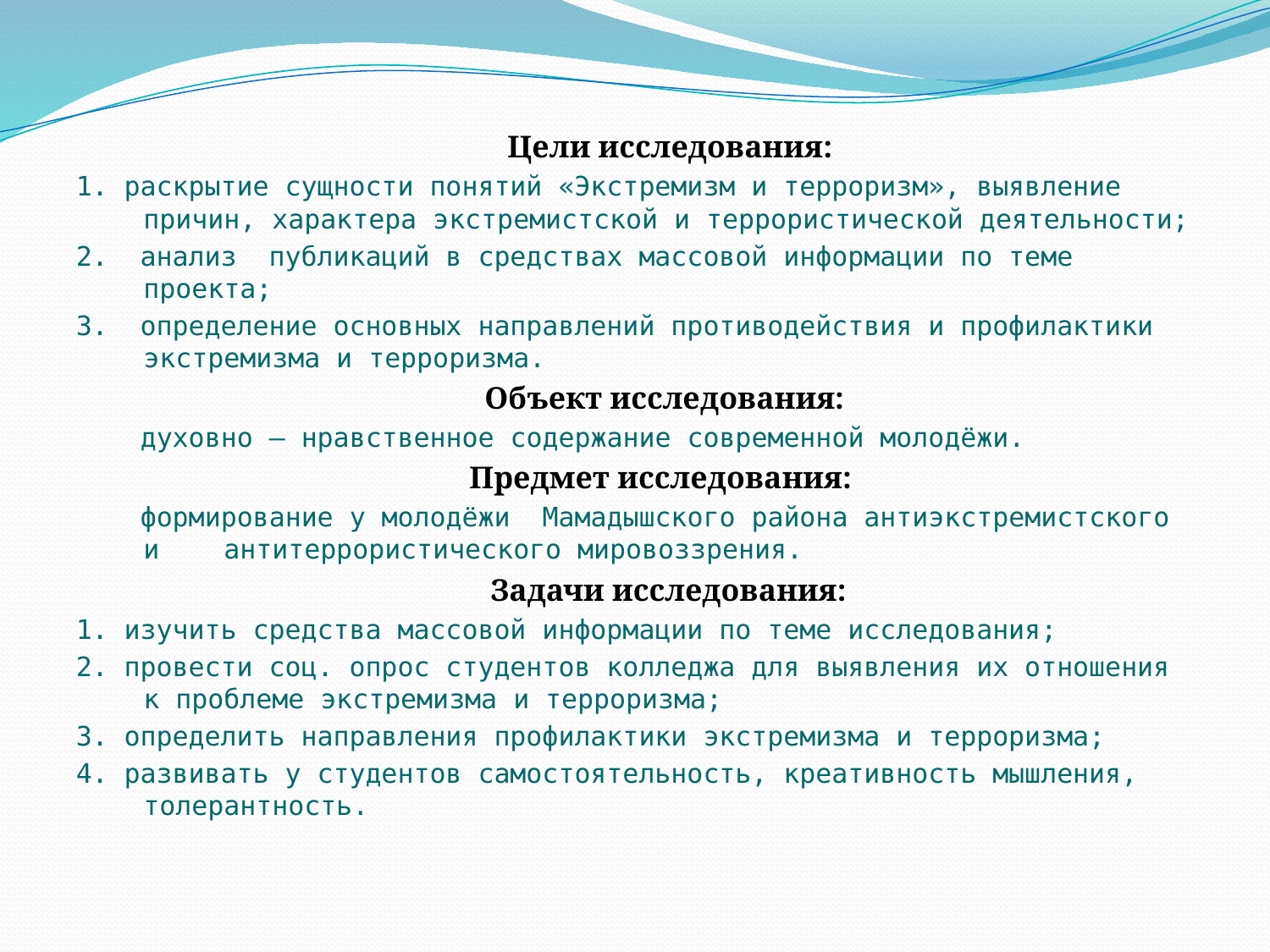

Цели исследования:
1. раскрытие сущности понятий «Экстремизм и терроризм», выявление причин, характера экстремистской и террористической деятельности;
2.  анализ  публикаций в средствах массовой информации по теме проекта;
3.  определение основных направлений противодействия и профилактики экстремизма и терроризма.
	Объект исследования:
    духовно – нравственное содержание современной молодёжи.
	Предмет исследования:
    формирование у молодёжи  Мамадышского района антиэкстремистского и    антитеррористического мировоззрения.
	Задачи исследования:
1. изучить средства массовой информации по теме исследования;
2. провести соц. опрос студентов колледжа для выявления их отношения к проблеме экстремизма и терроризма;
3. определить направления профилактики экстремизма и терроризма;
4. развивать у студентов самостоятельность, креативность мышления, толерантность.